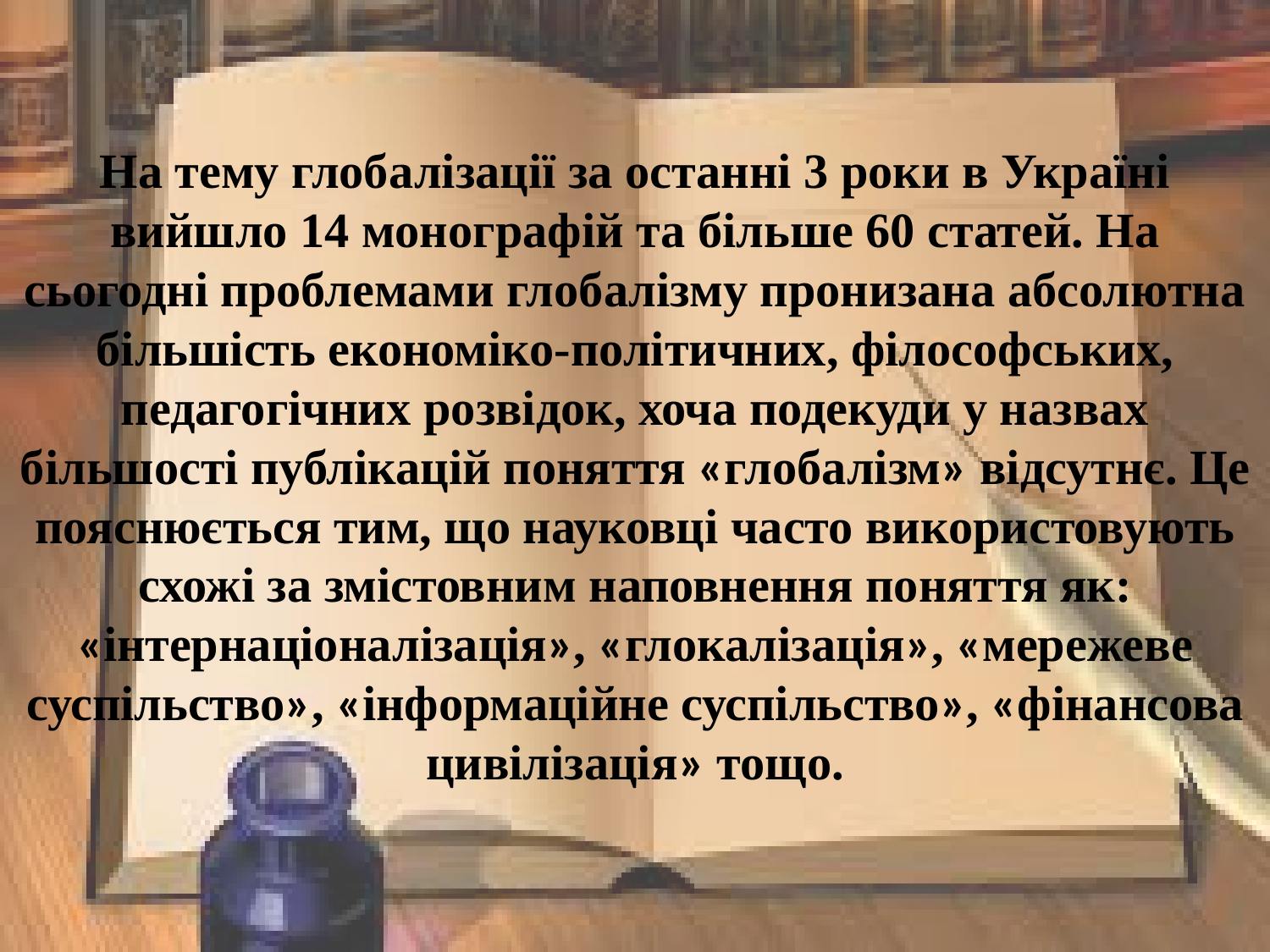

На тему глобалізації за останні 3 роки в Україні вийшло 14 монографій та більше 60 статей. На сьогодні проблемами глобалізму пронизана абсолютна більшість економіко-політичних, філософських, педагогічних розвідок, хоча подекуди у назвах більшості публікацій поняття «глобалізм» відсутнє. Це пояснюється тим, що науковці часто використовують схожі за змістовним наповнення поняття як: «інтернаціоналізація», «глокалізація», «мережеве суспільство», «інформаційне суспільство», «фінансова цивілізація» тощо.